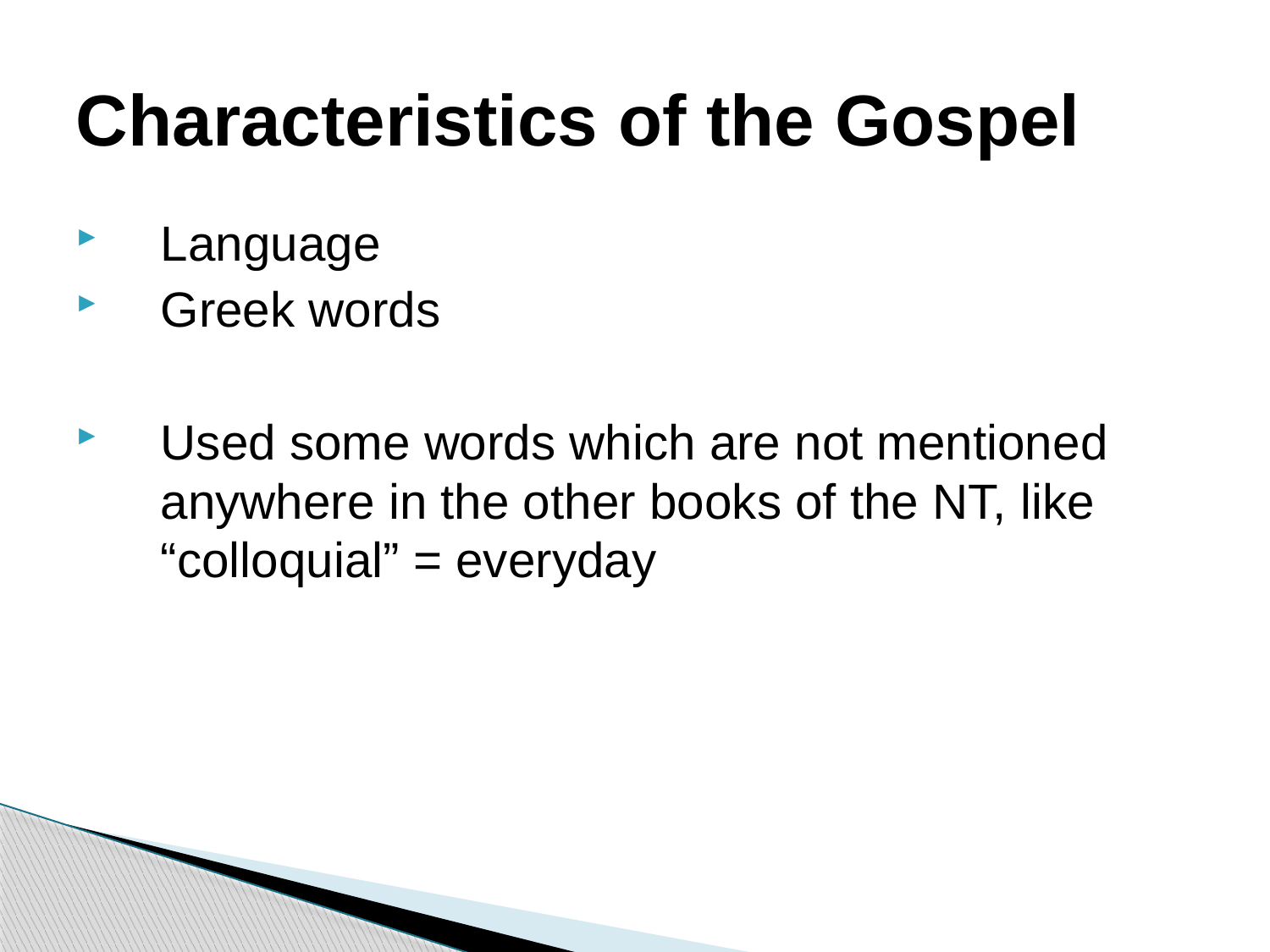

# Characteristics of the Gospel
Language
Greek words

Used some words which are not mentioned anywhere in the other books of the NT, like “colloquial” = everyday